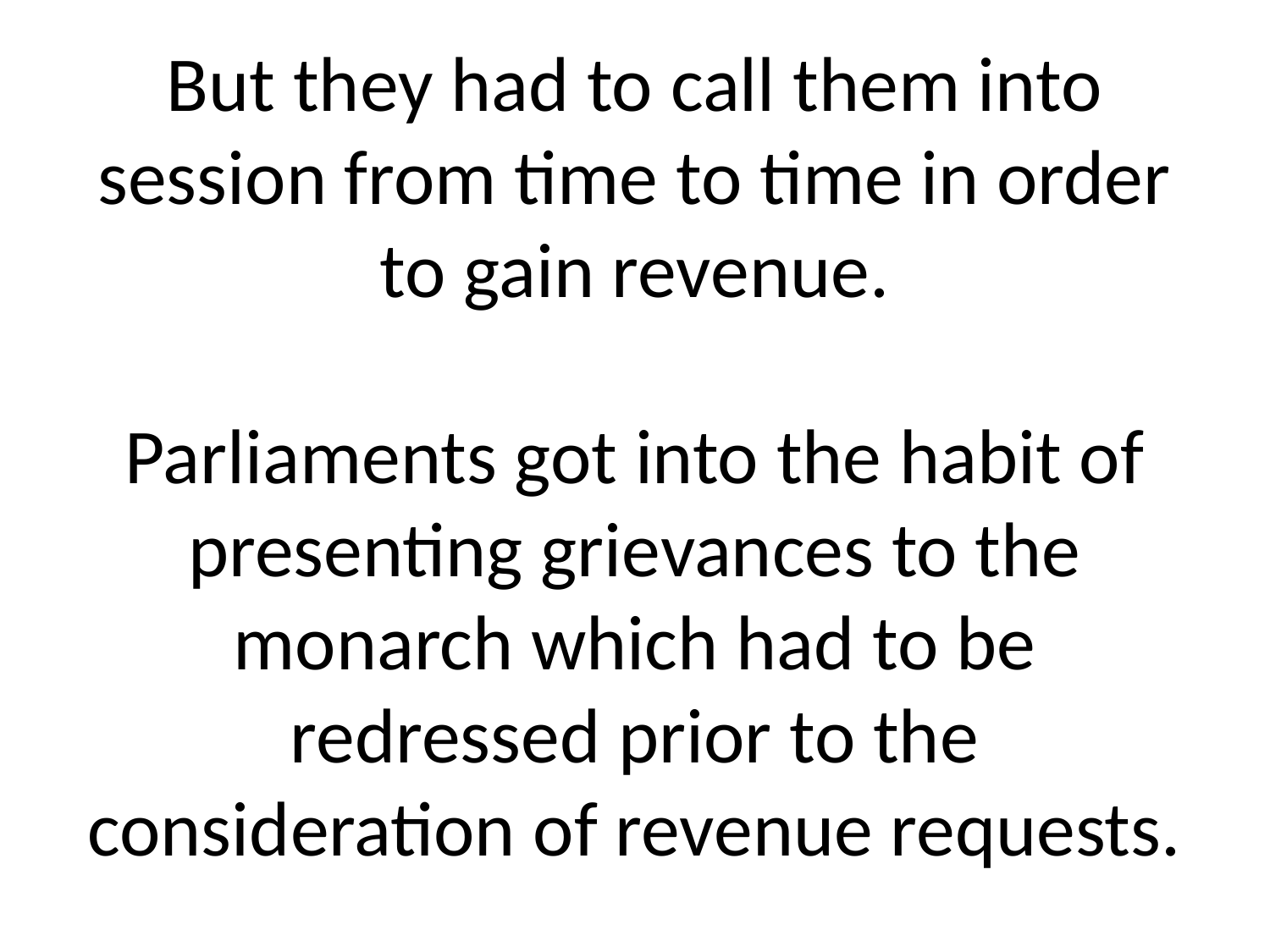

# But they had to call them into session from time to time in order to gain revenue. Parliaments got into the habit of presenting grievances to the monarch which had to be redressed prior to the consideration of revenue requests.